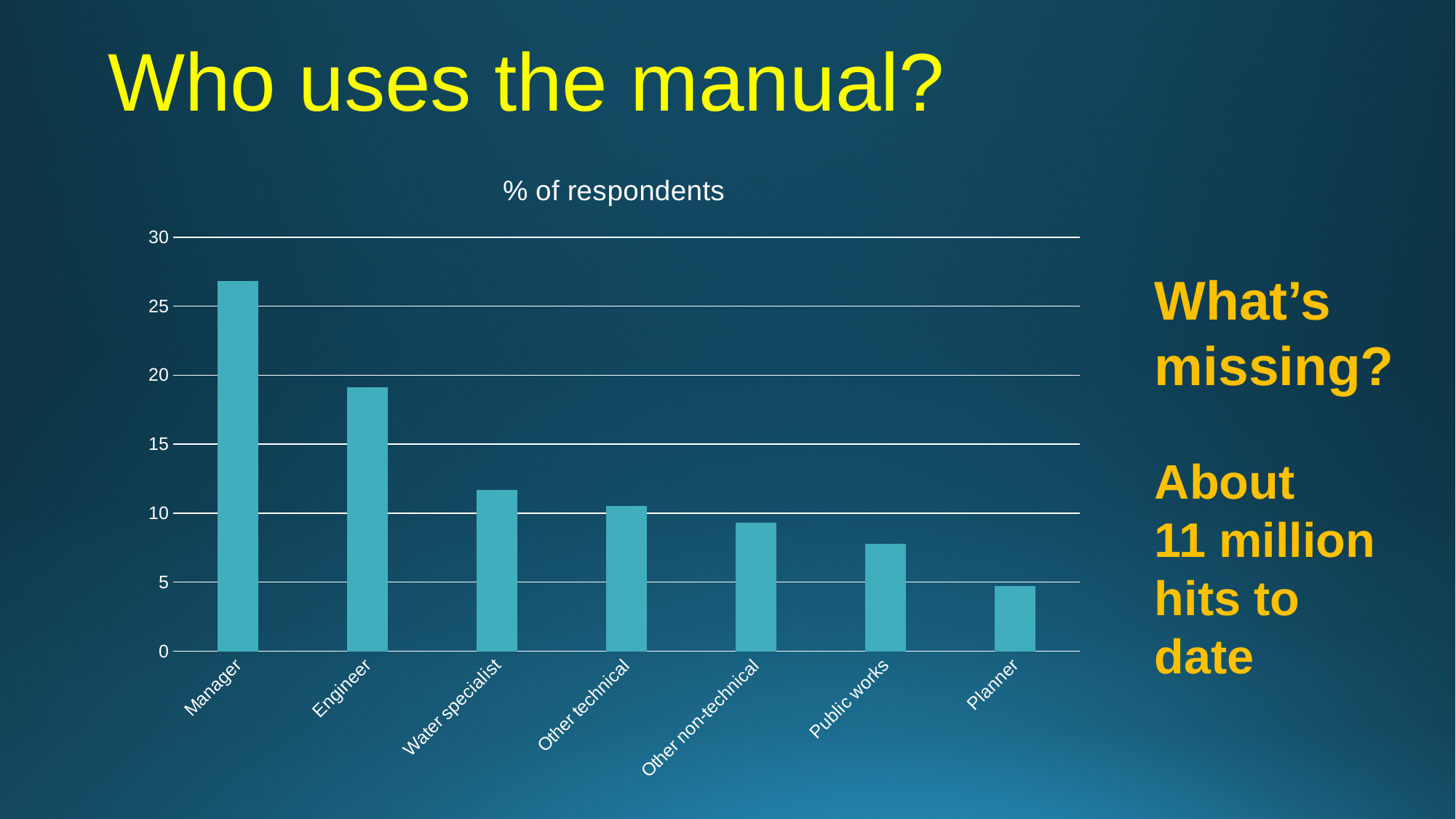

# Who uses the manual?

### Chart:

| Category | % of respondents |
|---|---|
| Manager | 26.8 |
| Engineer | 19.1 |
| Water specialist | 11.7 |
| Other technical | 10.5 |
| Other non-technical | 9.3 |
| Public works | 7.8 |
| Planner | 4.7 |
What’s missing?
About
11 million hits to date